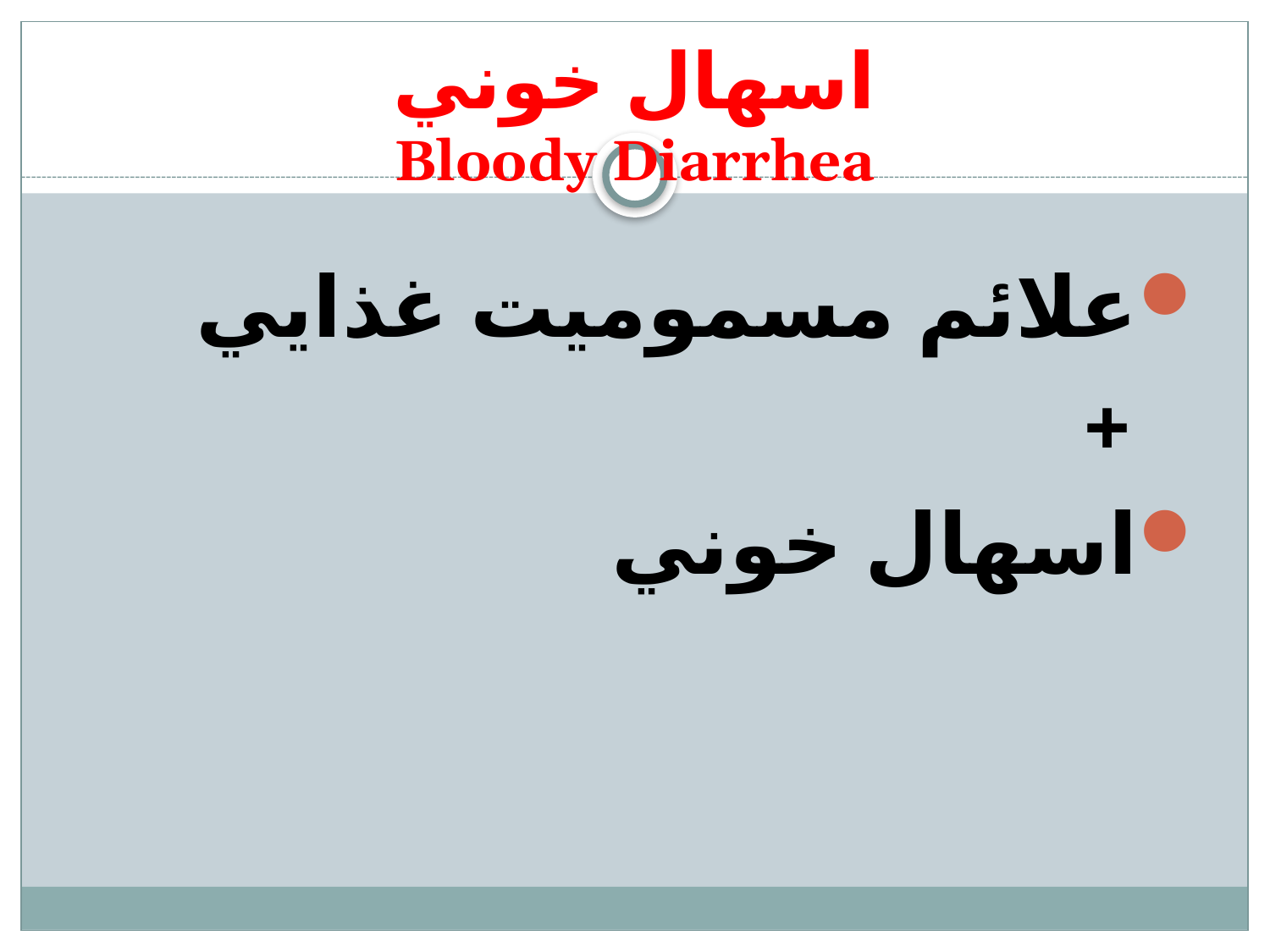

# اسهال خوني Bloody Diarrhea
علائم مسموميت غذايي
 	+
اسهال خوني